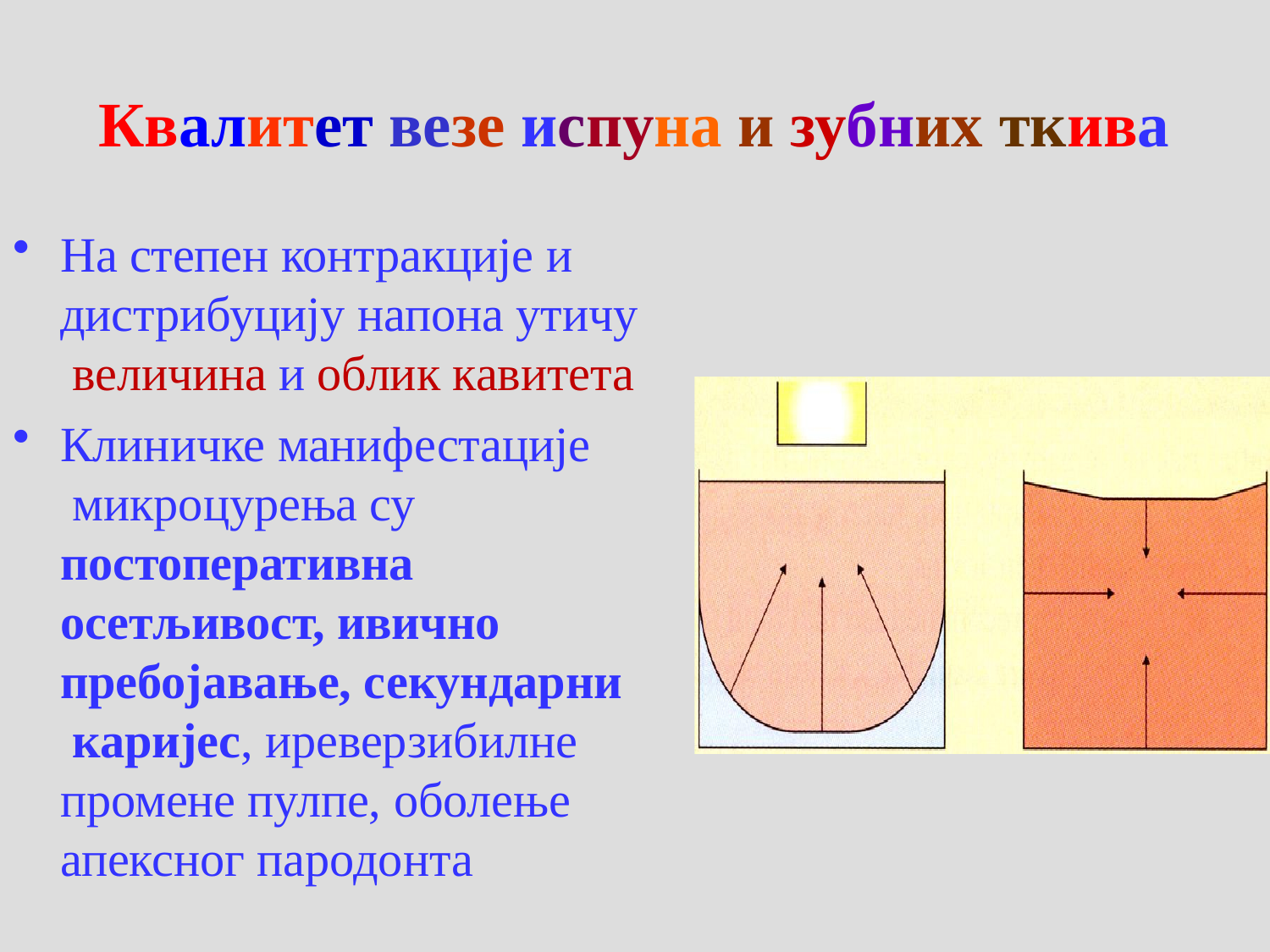

# Квалитет везе испуна и зубних ткива
На степен контракције и
дистрибуцију напона утичу  величина и облик кавитета
Клиничке манифестације  микроцурења су  постоперативна
осетљивост, ивично  пребојавање, секундарни  каријес, иреверзибилне  промене пулпе, оболење
апексног пародонта